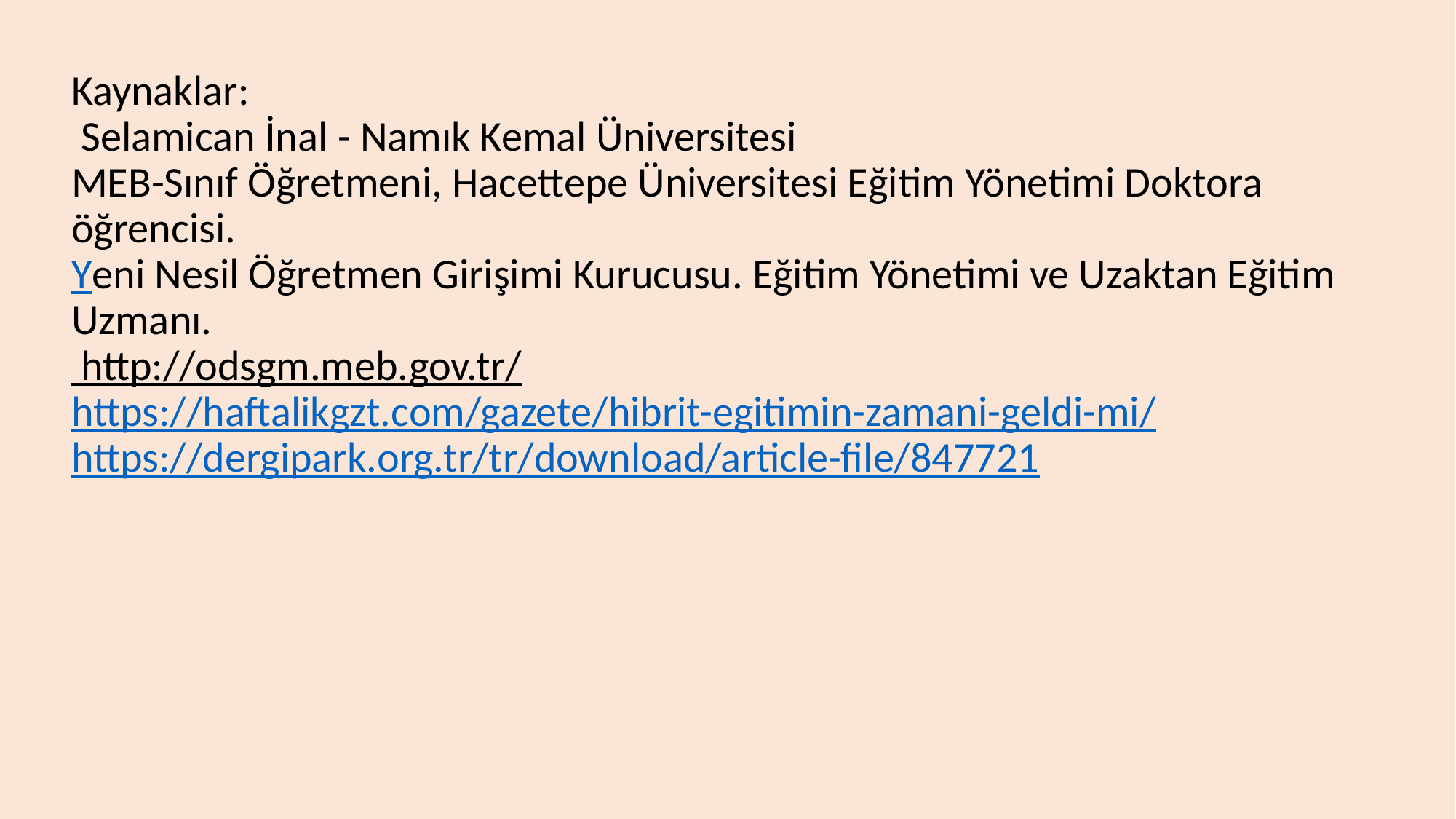

# Kaynaklar: Selamican İnal - Namık Kemal Üniversitesi MEB-Sınıf Öğretmeni, Hacettepe Üniversitesi Eğitim Yönetimi Doktora öğrencisi. Yeni Nesil Öğretmen Girişimi Kurucusu. Eğitim Yönetimi ve Uzaktan Eğitim Uzmanı. http://odsgm.meb.gov.tr/ https://haftalikgzt.com/gazete/hibrit-egitimin-zamani-geldi-mi/ https://dergipark.org.tr/tr/download/article-file/847721